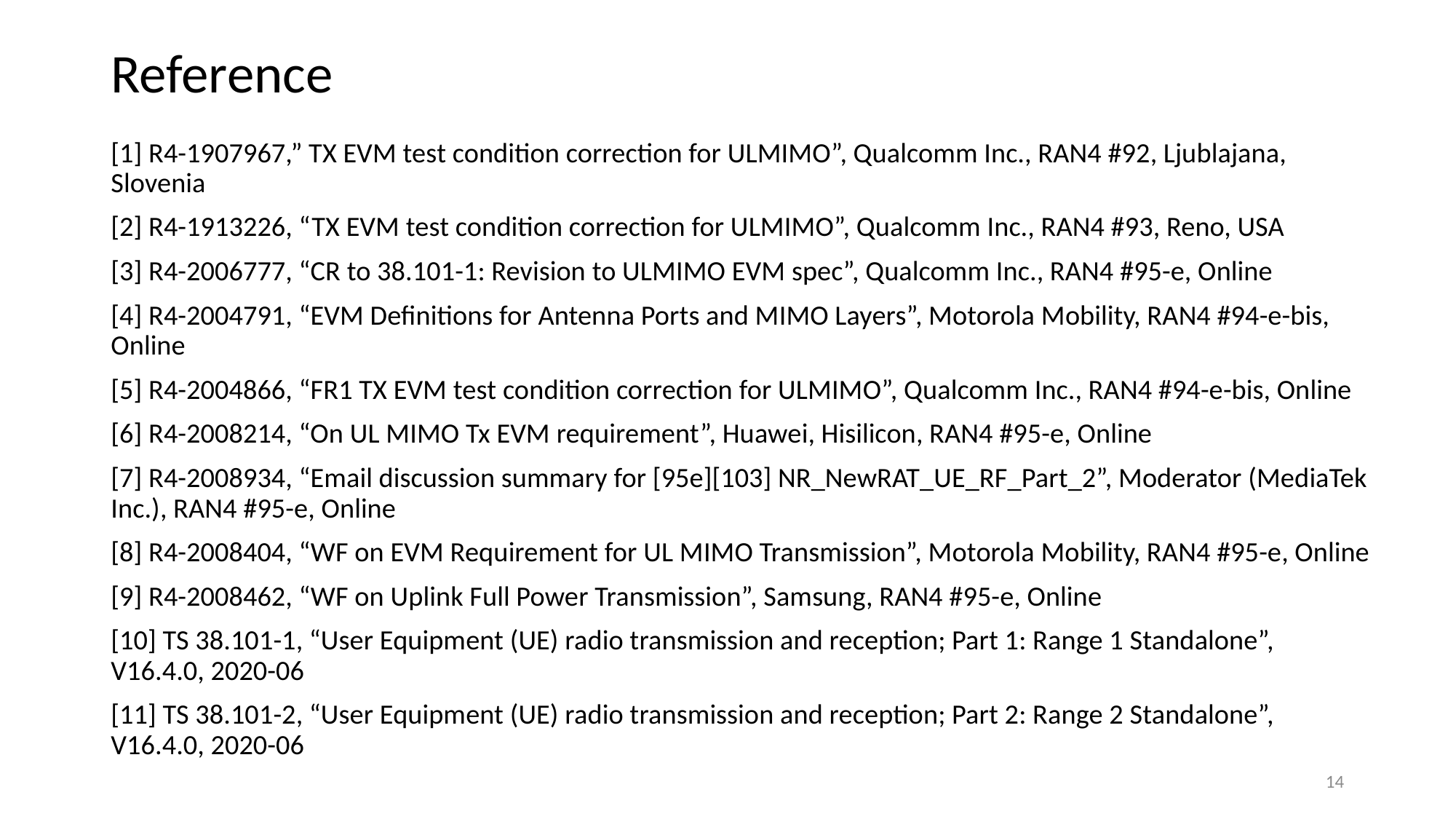

# Reference
[1] R4-1907967,” TX EVM test condition correction for ULMIMO”, Qualcomm Inc., RAN4 #92, Ljublajana, Slovenia
[2] R4-1913226, “TX EVM test condition correction for ULMIMO”, Qualcomm Inc., RAN4 #93, Reno, USA
[3] R4-2006777, “CR to 38.101-1: Revision to ULMIMO EVM spec”, Qualcomm Inc., RAN4 #95-e, Online
[4] R4-2004791, “EVM Definitions for Antenna Ports and MIMO Layers”, Motorola Mobility, RAN4 #94-e-bis, Online
[5] R4-2004866, “FR1 TX EVM test condition correction for ULMIMO”, Qualcomm Inc., RAN4 #94-e-bis, Online
[6] R4-2008214, “On UL MIMO Tx EVM requirement”, Huawei, Hisilicon, RAN4 #95-e, Online
[7] R4-2008934, “Email discussion summary for [95e][103] NR_NewRAT_UE_RF_Part_2”, Moderator (MediaTek Inc.), RAN4 #95-e, Online
[8] R4-2008404, “WF on EVM Requirement for UL MIMO Transmission”, Motorola Mobility, RAN4 #95-e, Online
[9] R4-2008462, “WF on Uplink Full Power Transmission”, Samsung, RAN4 #95-e, Online
[10] TS 38.101-1, “User Equipment (UE) radio transmission and reception; Part 1: Range 1 Standalone”, V16.4.0, 2020-06
[11] TS 38.101-2, “User Equipment (UE) radio transmission and reception; Part 2: Range 2 Standalone”, V16.4.0, 2020-06
14